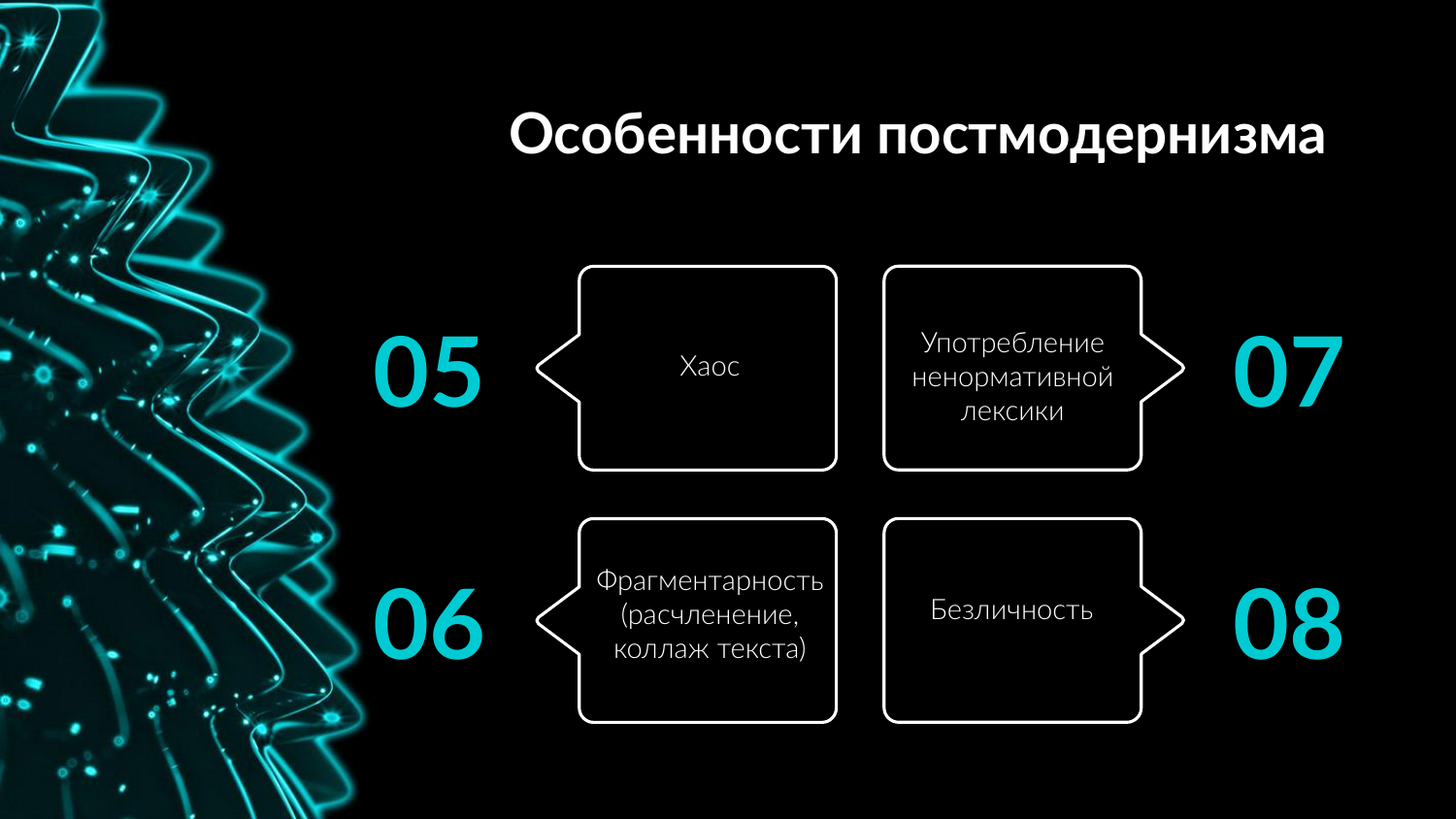

# Особенности постмодернизма

Употребление ненормативной лексики
07
05
Хаос

Фрагментарность
(расчленение, коллаж текста)

06
08
Безличность